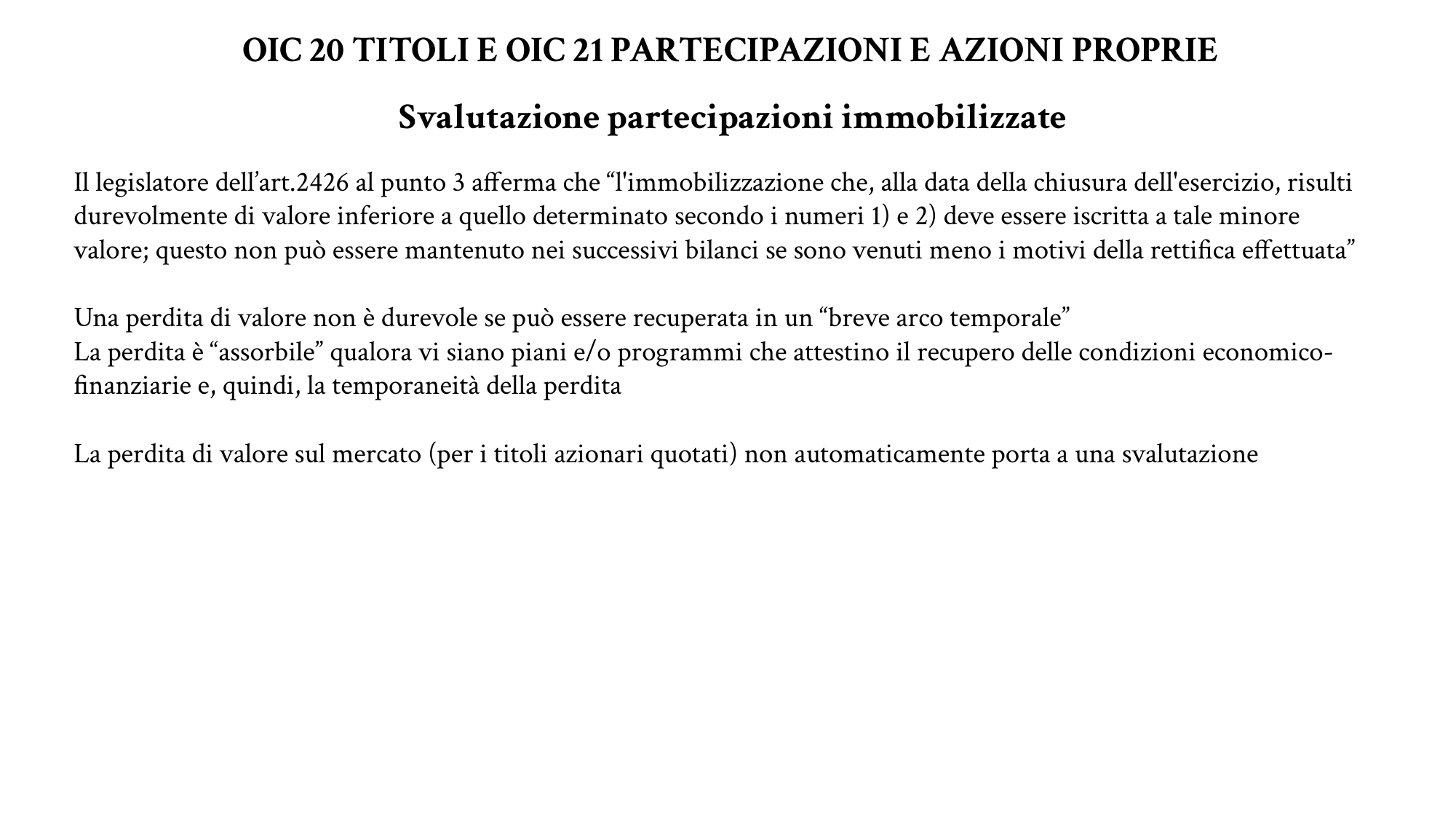

OIC 20 TITOLI E OIC 21 PARTECIPAZIONI E AZIONI PROPRIE
Svalutazione partecipazioni immobilizzate
Il legislatore dell’art.2426 al punto 3 afferma che “l'immobilizzazione che, alla data della chiusura dell'esercizio, risulti durevolmente di valore inferiore a quello determinato secondo i numeri 1) e 2) deve essere iscritta a tale minore valore; questo non può essere mantenuto nei successivi bilanci se sono venuti meno i motivi della rettifica effettuata”

Una perdita di valore non è durevole se può essere recuperata in un “breve arco temporale”
La perdita è “assorbile” qualora vi siano piani e/o programmi che attestino il recupero delle condizioni economico-finanziarie e, quindi, la temporaneità della perdita

La perdita di valore sul mercato (per i titoli azionari quotati) non automaticamente porta a una svalutazione